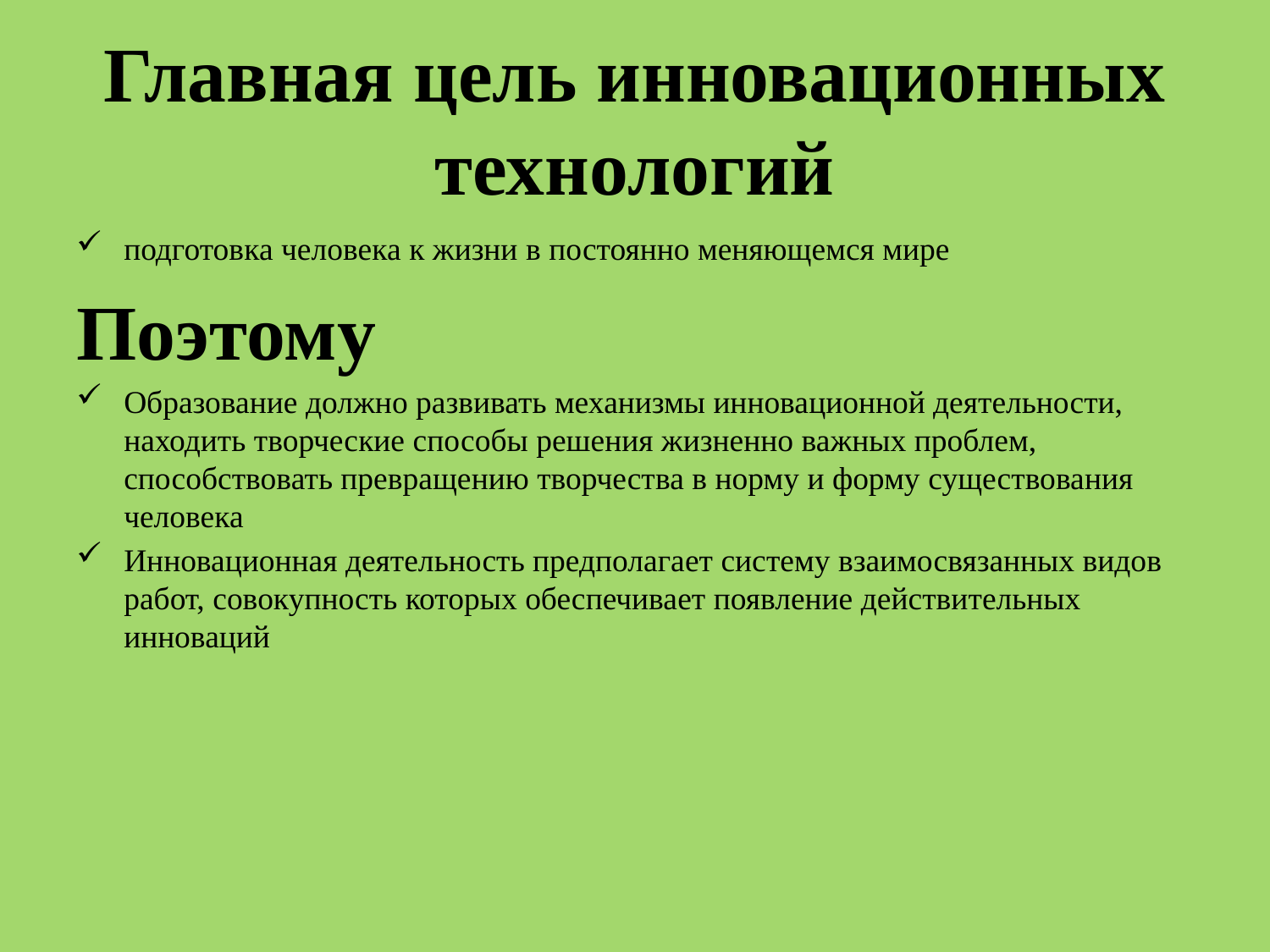

# Главная цель инновационных технологий
подготовка человека к жизни в постоянно меняющемся мире
Поэтому
Образование должно развивать механизмы инновационной деятельности, находить творческие способы решения жизненно важных проблем, способствовать превращению творчества в норму и форму существования человека
Инновационная деятельность предполагает систему взаимосвязанных видов работ, совокупность которых обеспечивает появление действительных инноваций